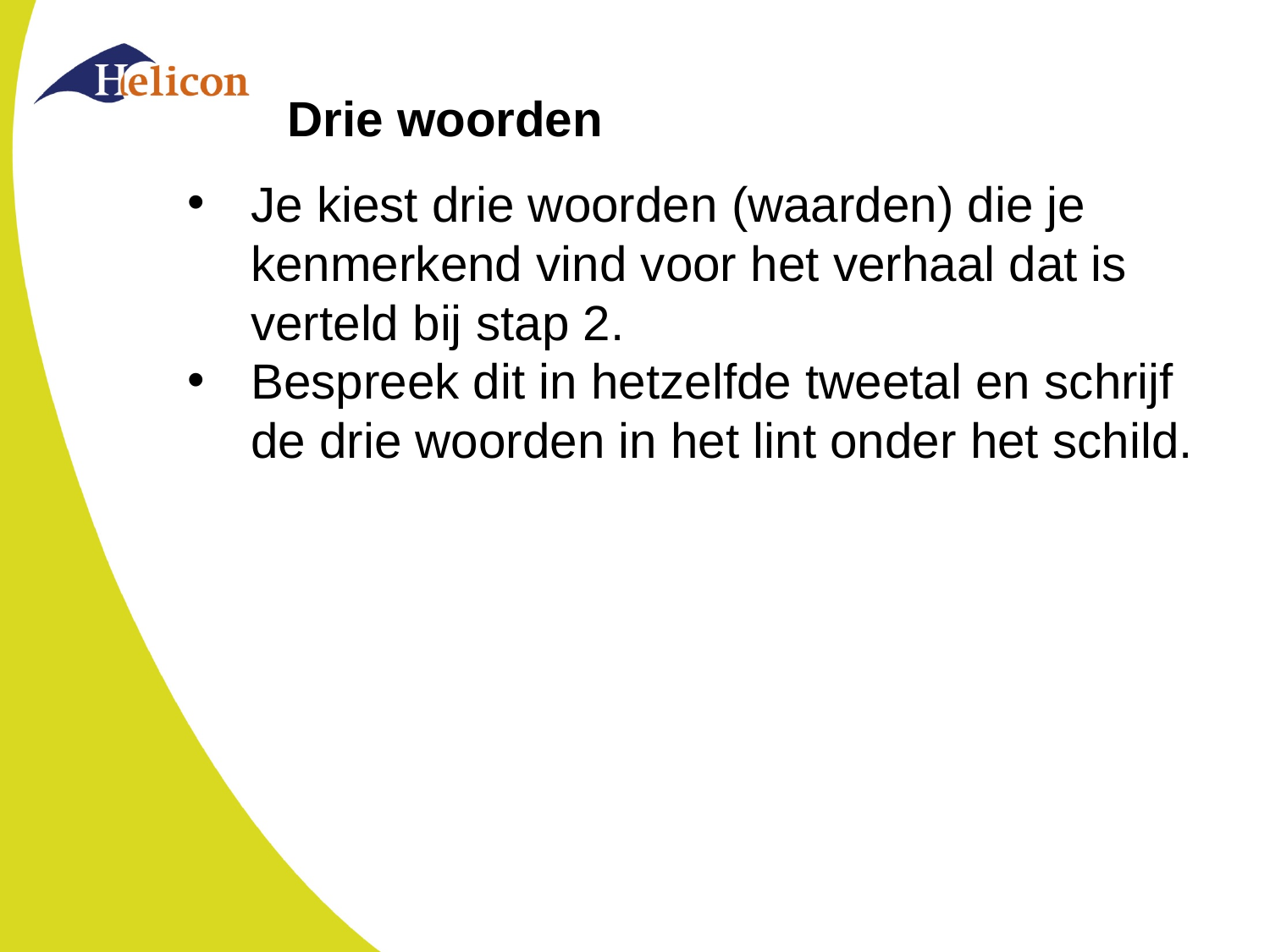

# Drie woorden
Je kiest drie woorden (waarden) die je kenmerkend vind voor het verhaal dat is verteld bij stap 2.
Bespreek dit in hetzelfde tweetal en schrijf de drie woorden in het lint onder het schild.